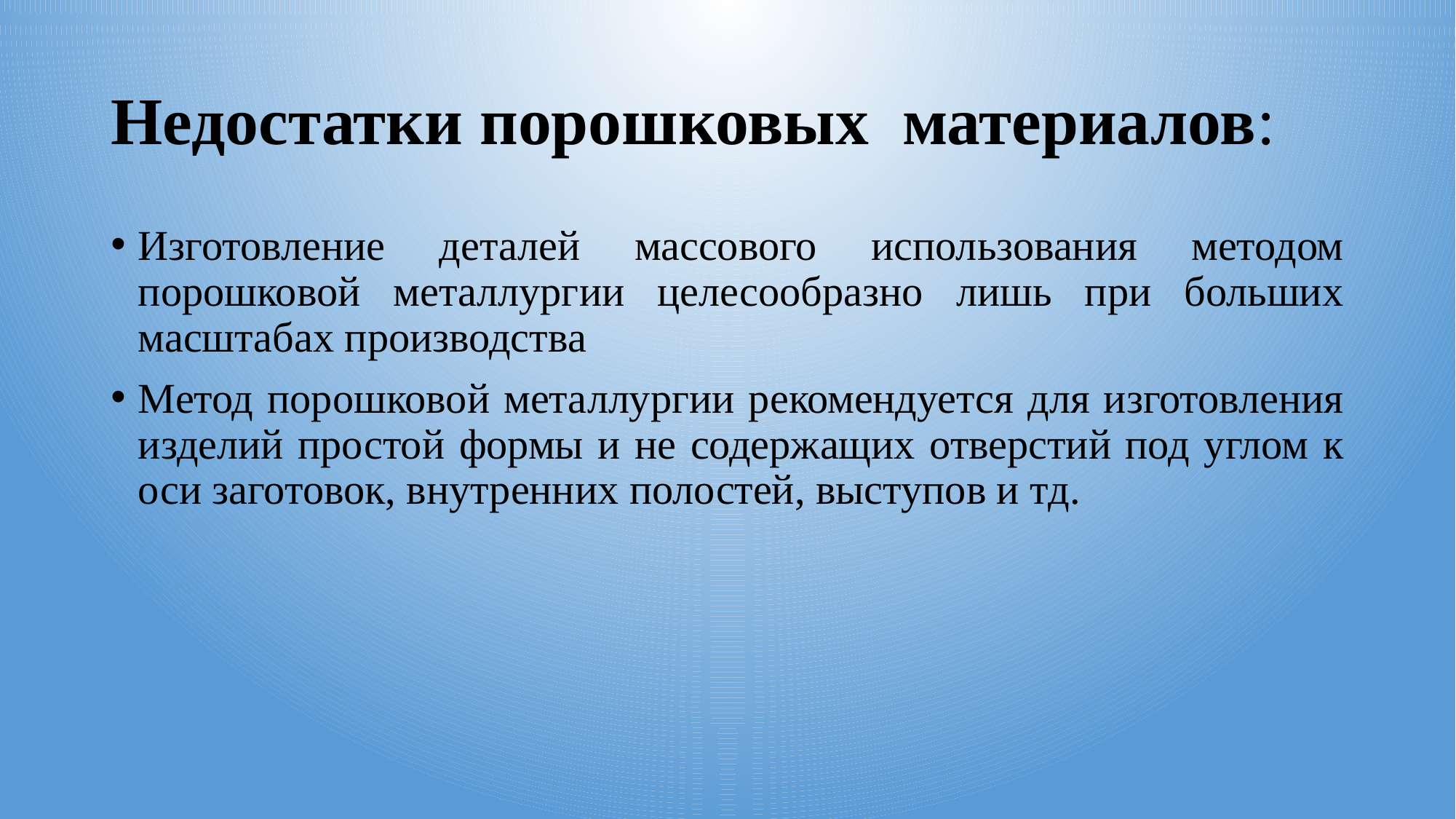

# Недостатки порошковых  материалов:
Изготовление  деталей  массового  использования  методом порошковой металлургии целесообразно лишь при больших масштабах производства
Метод порошковой металлургии рекомендуется для изготовления изделий простой формы и не содержащих отверстий под углом к оси заготовок, внутренних полостей, выступов и тд.